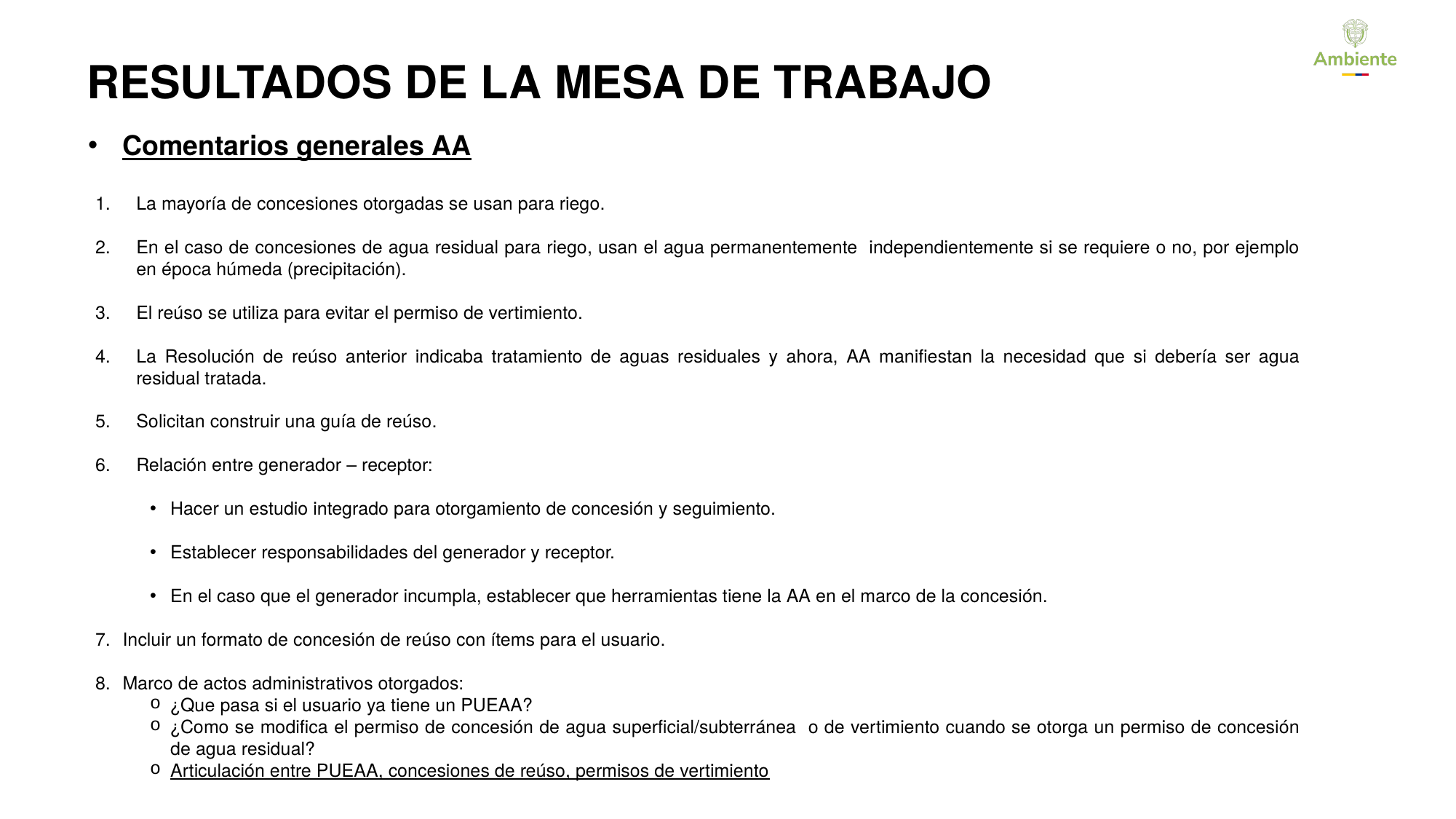

RESULTADOS DE LA MESA DE TRABAJO
Comentarios generales AA
La mayoría de concesiones otorgadas se usan para riego.

En el caso de concesiones de agua residual para riego, usan el agua permanentemente  independientemente si se requiere o no, por ejemplo en época húmeda (precipitación).

El reúso se utiliza para evitar el permiso de vertimiento.

La Resolución de reúso anterior indicaba tratamiento de aguas residuales y ahora, AA manifiestan la necesidad que si debería ser agua residual tratada.

Solicitan construir una guía de reúso.

Relación entre generador – receptor:

Hacer un estudio integrado para otorgamiento de concesión y seguimiento.

Establecer responsabilidades del generador y receptor.

En el caso que el generador incumpla, establecer que herramientas tiene la AA en el marco de la concesión.

Incluir un formato de concesión de reúso con ítems para el usuario.

Marco de actos administrativos otorgados:
¿Que pasa si el usuario ya tiene un PUEAA?
¿Como se modifica el permiso de concesión de agua superficial/subterránea  o de vertimiento cuando se otorga un permiso de concesión de agua residual?
Articulación entre PUEAA, concesiones de reúso, permisos de vertimiento